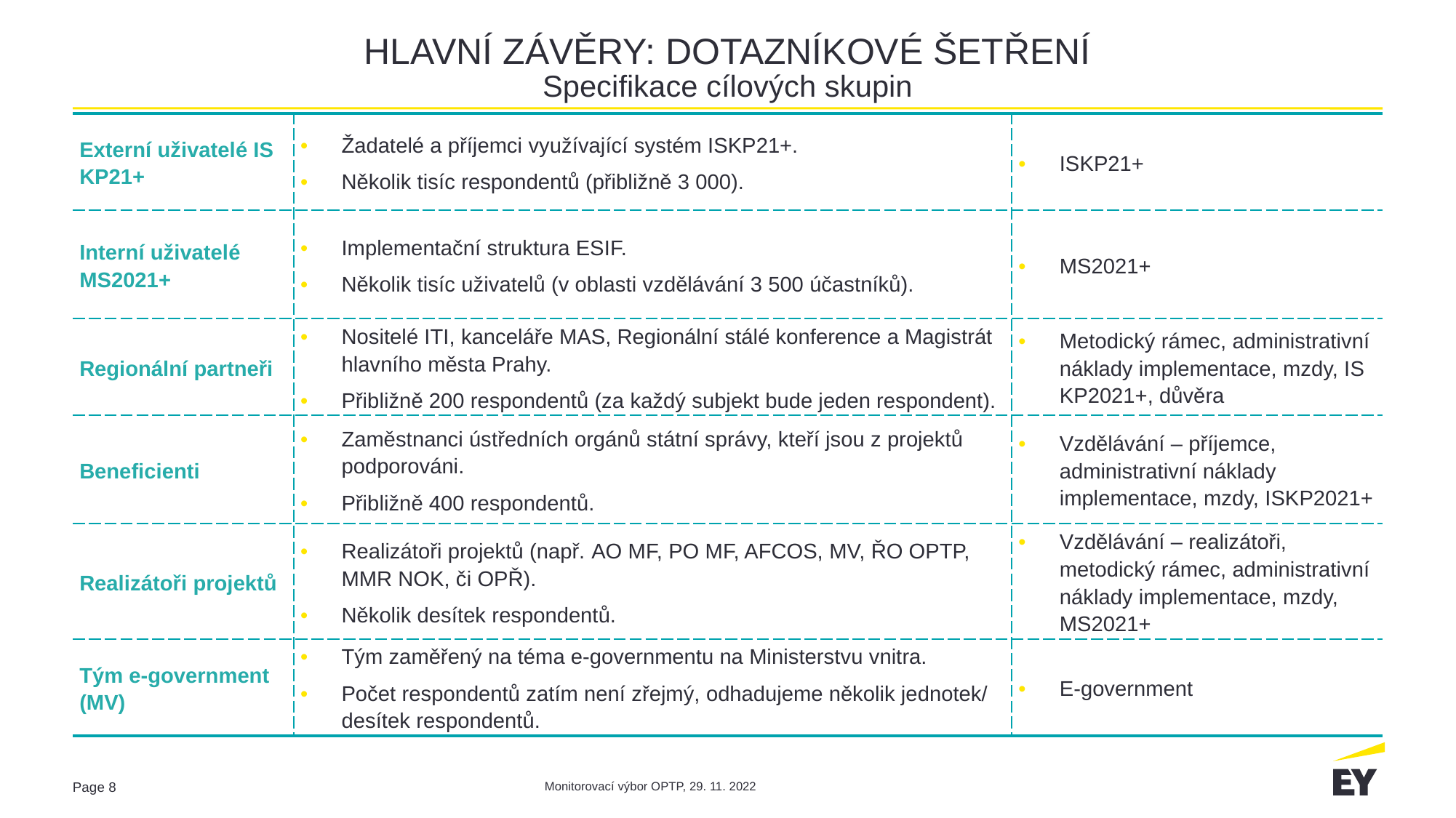

# HLAVNÍ ZÁVĚRY: DOTAZNÍKOVÉ ŠETŘENÍ Specifikace cílových skupin
| Externí uživatelé IS KP21+ | Žadatelé a příjemci využívající systém ISKP21+. Několik tisíc respondentů (přibližně 3 000). | ISKP21+ |
| --- | --- | --- |
| Interní uživatelé MS2021+ | Implementační struktura ESIF. Několik tisíc uživatelů (v oblasti vzdělávání 3 500 účastníků). | MS2021+ |
| Regionální partneři | Nositelé ITI, kanceláře MAS, Regionální stálé konference a Magistrát hlavního města Prahy. Přibližně 200 respondentů (za každý subjekt bude jeden respondent). | Metodický rámec, administrativní náklady implementace, mzdy, IS KP2021+, důvěra |
| Beneficienti | Zaměstnanci ústředních orgánů státní správy, kteří jsou z projektů podporováni. Přibližně 400 respondentů. | Vzdělávání – příjemce, administrativní náklady implementace, mzdy, ISKP2021+ |
| Realizátoři projektů | Realizátoři projektů (např. AO MF, PO MF, AFCOS, MV, ŘO OPTP, MMR NOK, či OPŘ). Několik desítek respondentů. | Vzdělávání – realizátoři, metodický rámec, administrativní náklady implementace, mzdy, MS2021+ |
| Tým e-government (MV) | Tým zaměřený na téma e-governmentu na Ministerstvu vnitra. Počet respondentů zatím není zřejmý, odhadujeme několik jednotek/ desítek respondentů. | E-government |
Monitorovací výbor OPTP, 29. 11. 2022